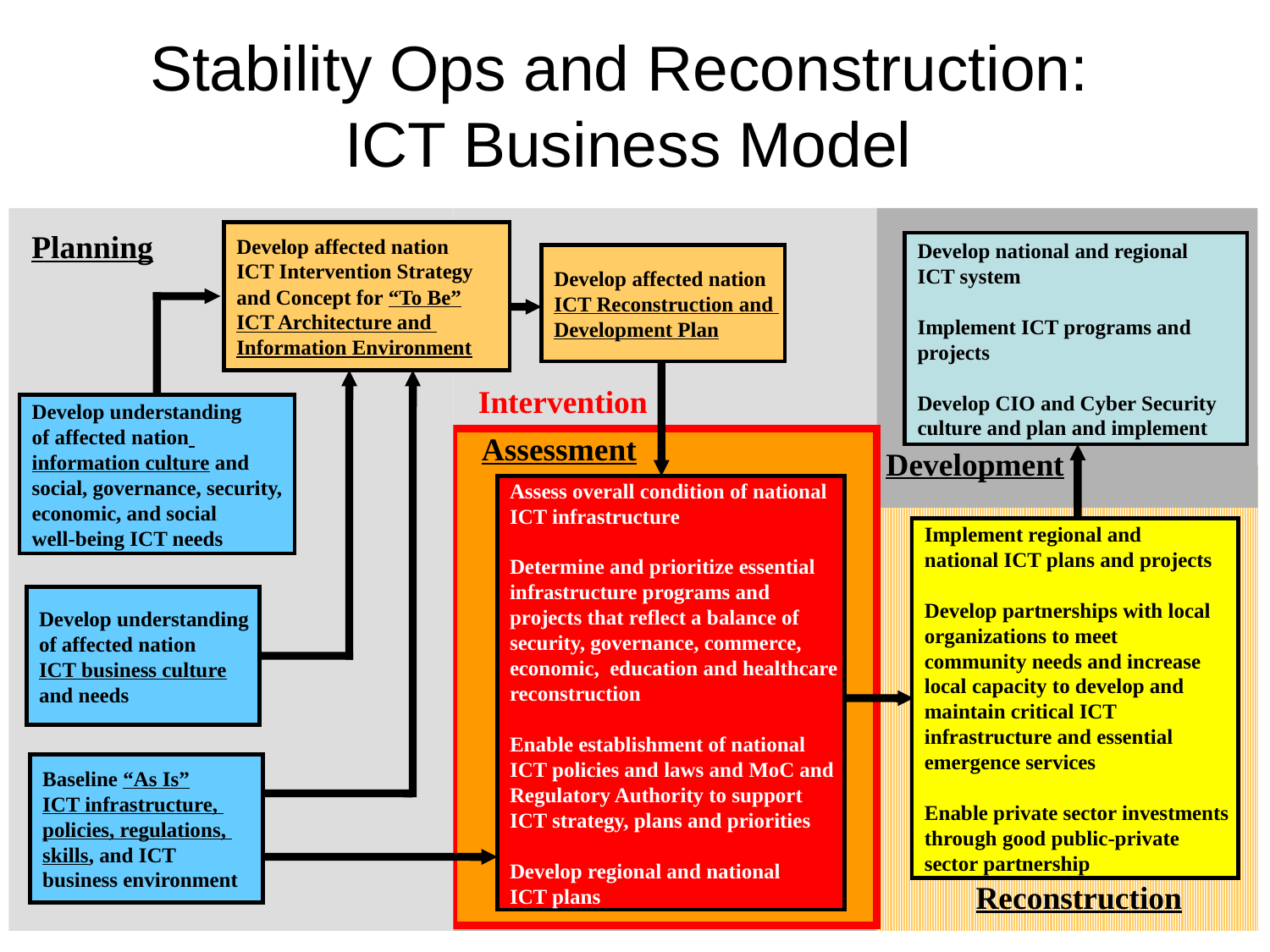

Stability Ops and Reconstruction:
ICT Business Model

Planning
Develop affected nation
ICT Intervention Strategy
and Concept for “To Be”
ICT Architecture and
Information Environment
Develop national and regional
ICT system

Implement ICT programs and
projects

Develop CIO and Cyber Security
culture and plan and implement
Develop affected nation
ICT Reconstruction and
Development Plan

Intervention
Develop understanding
of affected nation
information culture and
social, governance, security,
economic, and social
well-being ICT needs
Assessment

Development

Assess overall condition of national
ICT infrastructure

Determine and prioritize essential
infrastructure programs and
projects that reflect a balance of
security, governance, commerce,
economic,  education and healthcare
reconstruction

Enable establishment of national
ICT policies and laws and MoC and
Regulatory Authority to support
ICT strategy, plans and priorities

Develop regional and national
ICT plans
Implement regional and
national ICT plans and projects

Develop partnerships with local
organizations to meet
community needs and increase
local capacity to develop and
maintain critical ICT
infrastructure and essential
emergence services

Enable private sector investments
through good public-private
sector partnership
Develop understanding
of affected nation
ICT business culture
and needs

Baseline “As Is”
ICT infrastructure,
policies, regulations,
skills, and ICT
business environment

Reconstruction